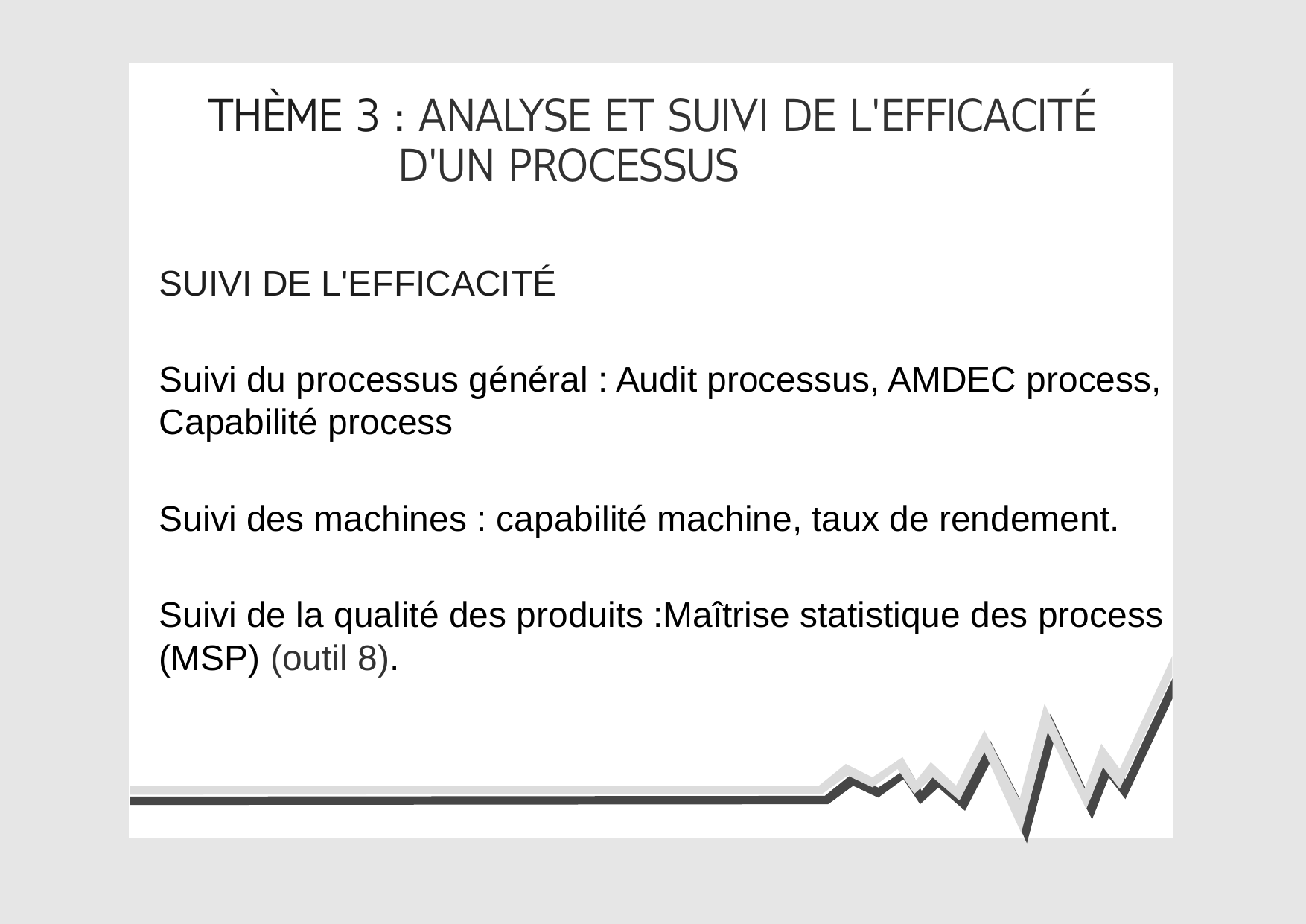

THÈME 3 : ANALYSE ET SUIVI DE L'EFFICACITÉ
D'UN PROCESSUS
SUIVI DE L'EFFICACITÉ

Suivi du processus général : Audit processus, AMDEC process, Capabilité process

Suivi des machines : capabilité machine, taux de rendement.

Suivi de la qualité des produits :Maîtrise statistique des process (MSP) (outil 8).